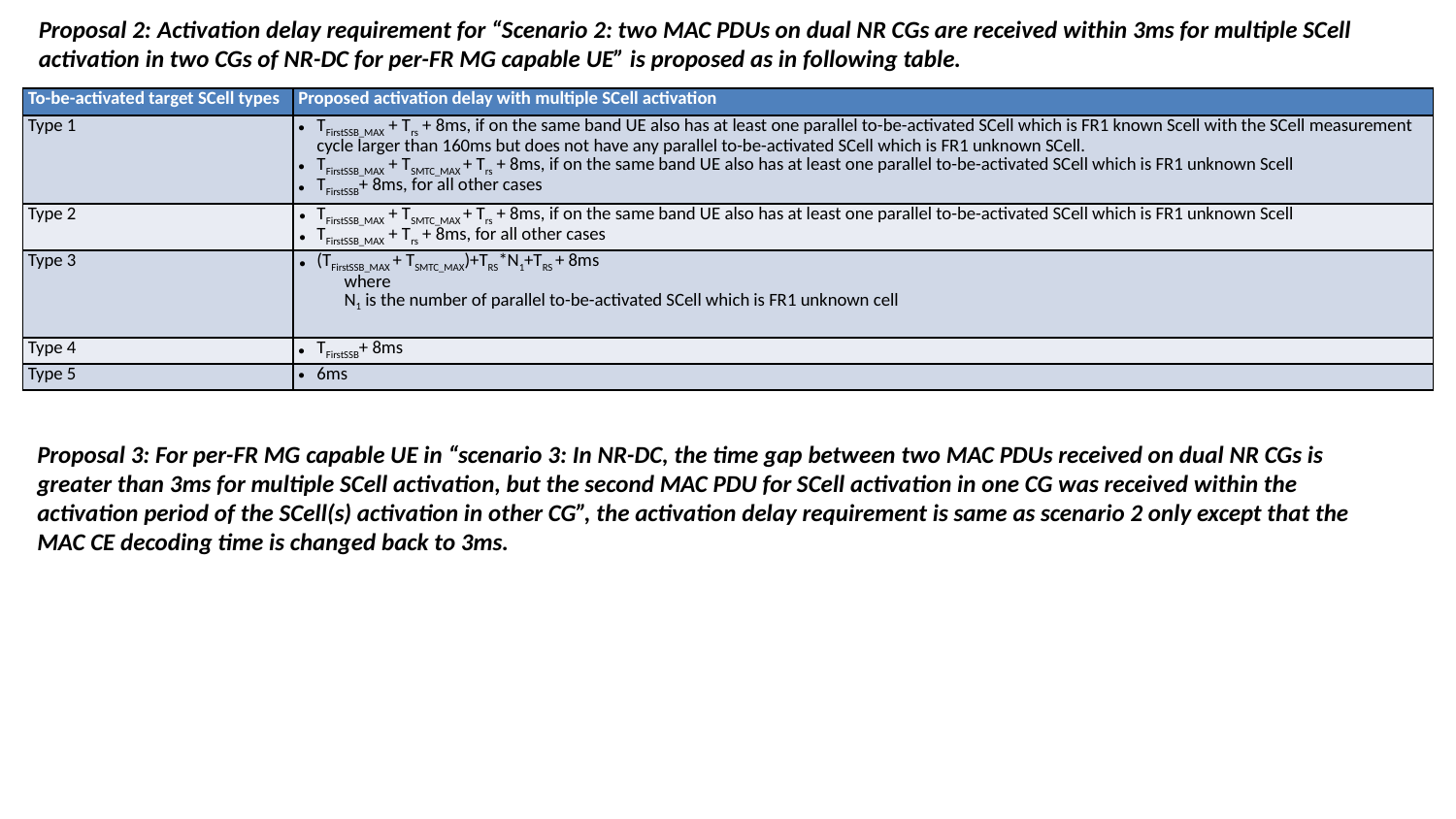

# Proposal 2: Activation delay requirement for “Scenario 2: two MAC PDUs on dual NR CGs are received within 3ms for multiple SCell activation in two CGs of NR-DC for per-FR MG capable UE” is proposed as in following table.
| To-be-activated target SCell types | Proposed activation delay with multiple SCell activation |
| --- | --- |
| Type 1 | TFirstSSB\_MAX + Trs + 8ms, if on the same band UE also has at least one parallel to-be-activated SCell which is FR1 known Scell with the SCell measurement cycle larger than 160ms but does not have any parallel to-be-activated SCell which is FR1 unknown SCell. TFirstSSB\_MAX + TSMTC\_MAX + Trs + 8ms, if on the same band UE also has at least one parallel to-be-activated SCell which is FR1 unknown Scell TFirstSSB+ 8ms, for all other cases |
| Type 2 | TFirstSSB\_MAX + TSMTC\_MAX + Trs + 8ms, if on the same band UE also has at least one parallel to-be-activated SCell which is FR1 unknown Scell TFirstSSB\_MAX + Trs + 8ms, for all other cases |
| Type 3 | (TFirstSSB\_MAX + TSMTC\_MAX)+TRS\*N1+TRS + 8ms where N1 is the number of parallel to-be-activated SCell which is FR1 unknown cell |
| Type 4 | TFirstSSB+ 8ms |
| Type 5 | 6ms |

Proposal 3: For per-FR MG capable UE in “scenario 3: In NR-DC, the time gap between two MAC PDUs received on dual NR CGs is greater than 3ms for multiple SCell activation, but the second MAC PDU for SCell activation in one CG was received within the activation period of the SCell(s) activation in other CG”, the activation delay requirement is same as scenario 2 only except that the MAC CE decoding time is changed back to 3ms.